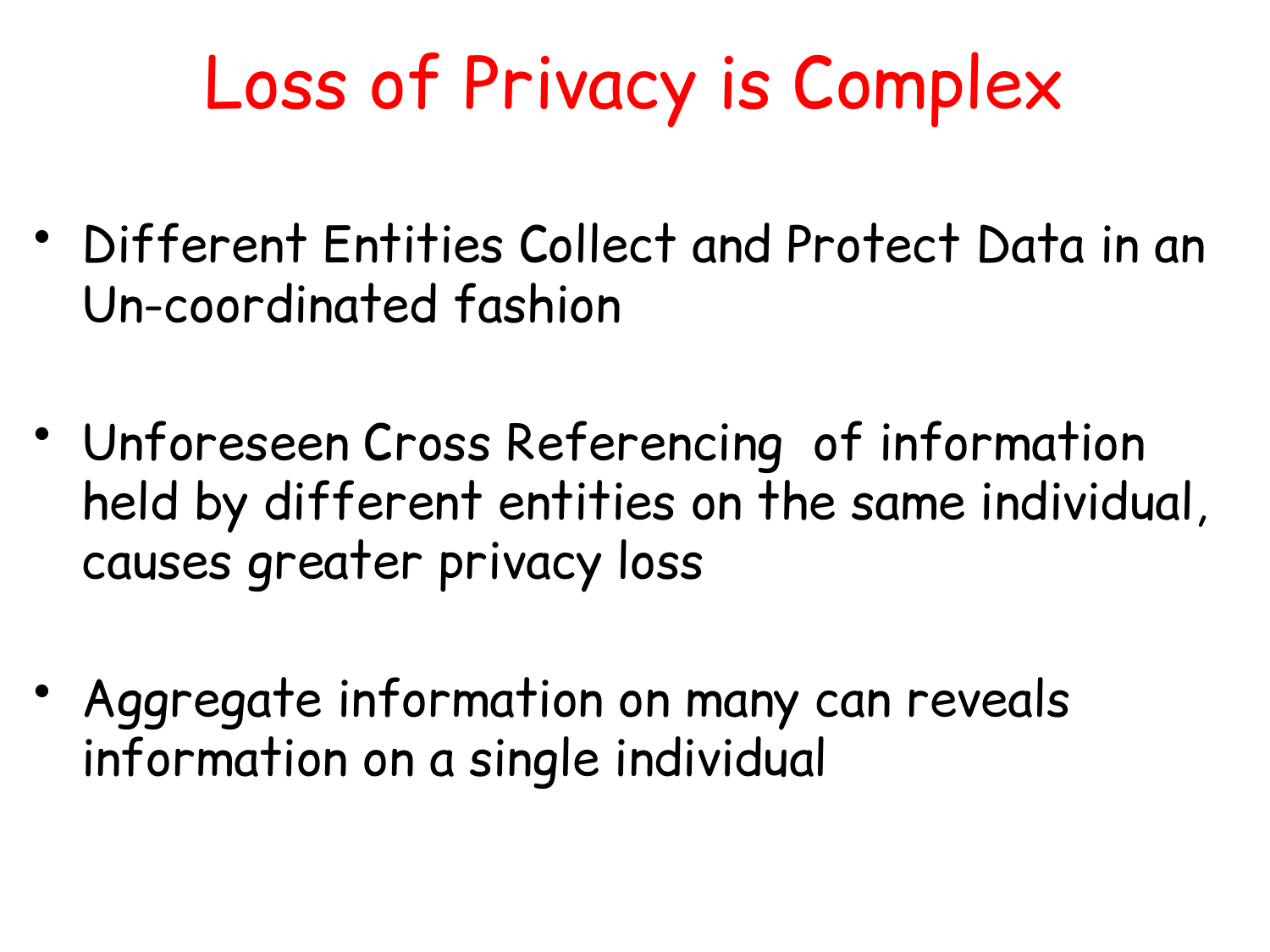

# Loss of Privacy is Complex

Different Entities Collect and Protect Data in an Un-coordinated fashion

Unforeseen Cross Referencing  of information held by different entities on the same individual, causes greater privacy loss

Aggregate information on many can reveals  information on a single individual